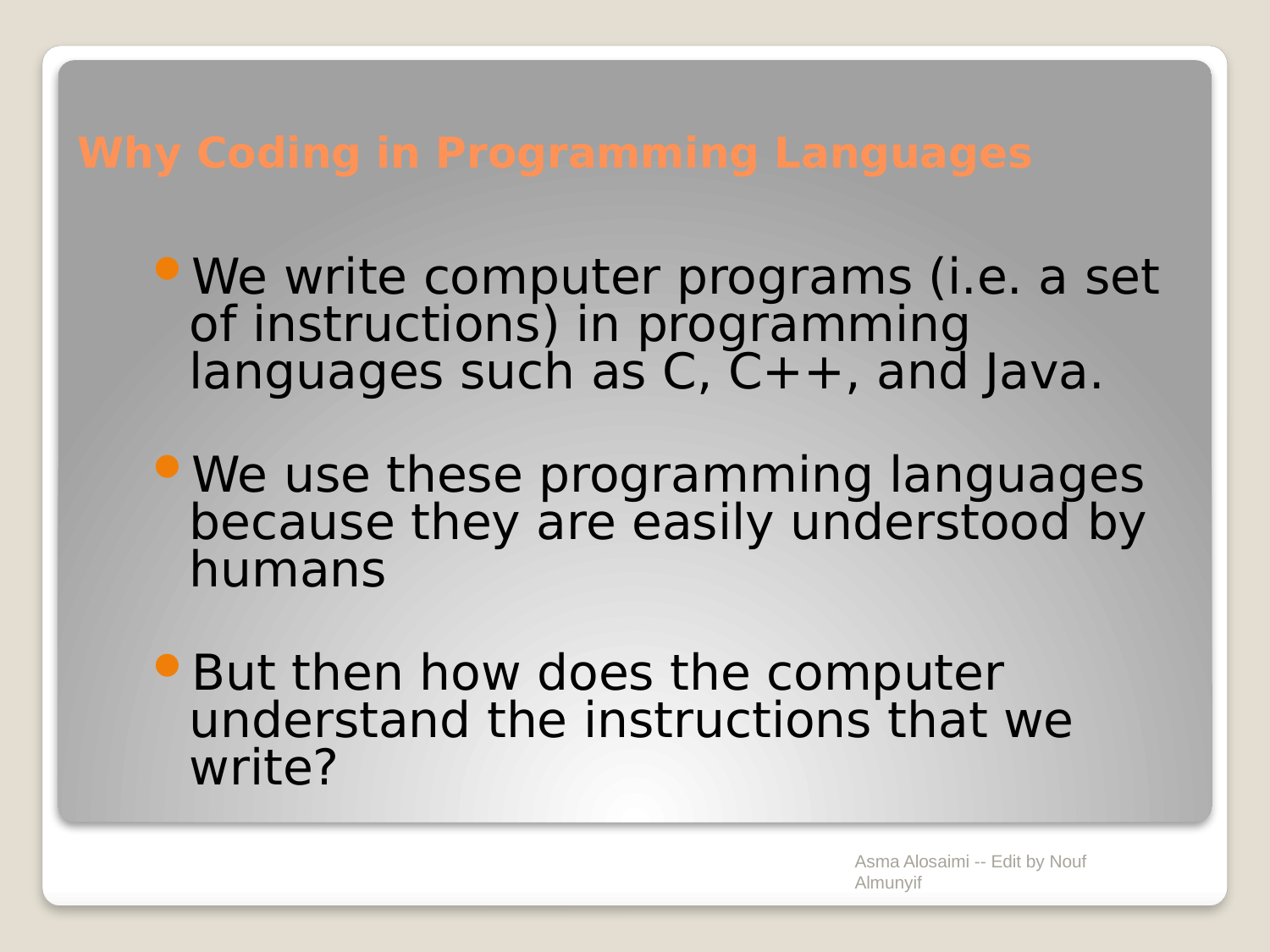

# Why Coding in Programming Languages
We write computer programs (i.e. a set of instructions) in programming languages such as C, C++, and Java.

We use these programming languages because they are easily understood by humans

But then how does the computer understand the instructions that we write?

Asma Alosaimi -- Edit by Nouf Almunyif